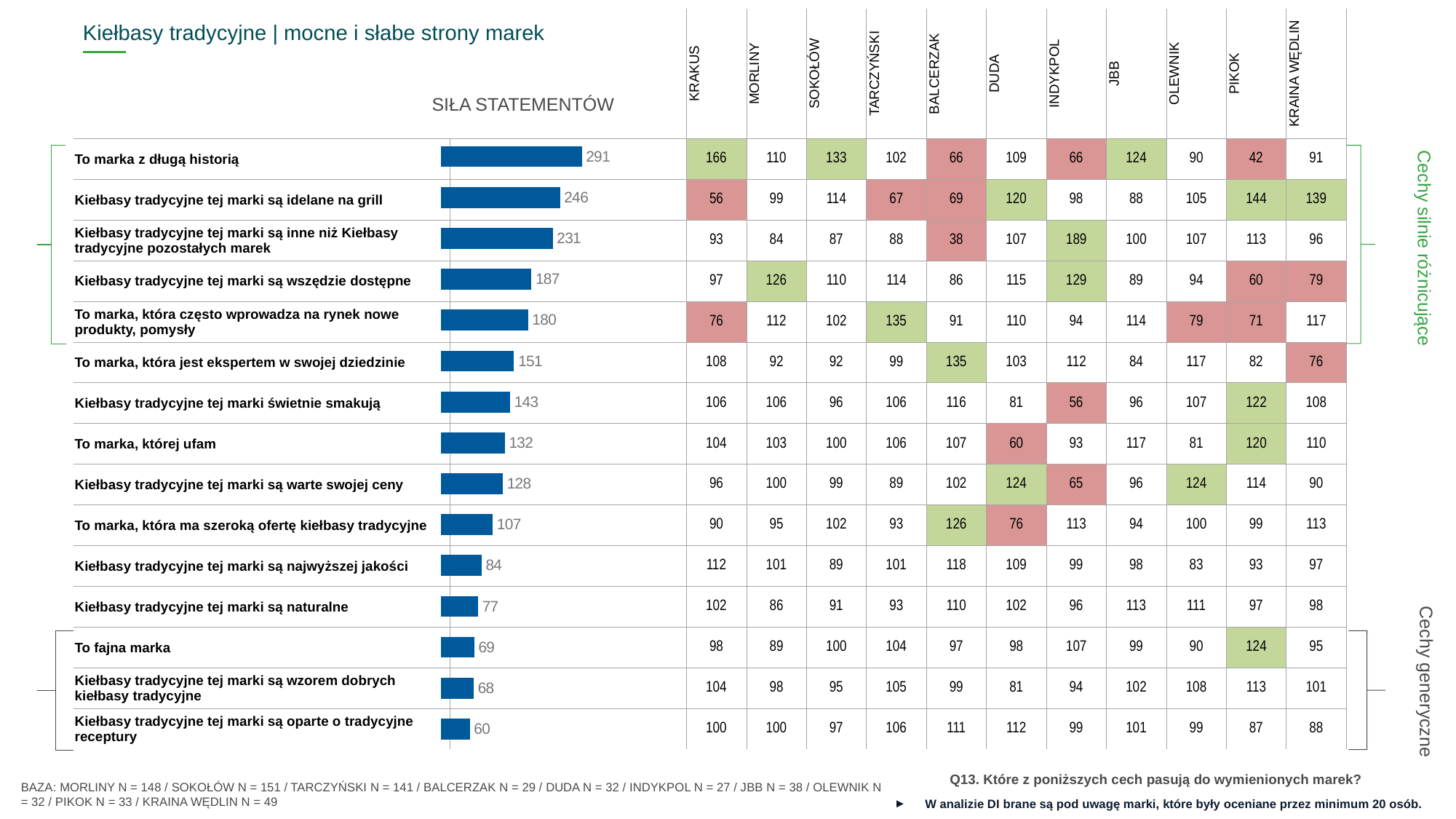

| ^TABDI^ | x | KRAKUS | MORLINY | SOKOŁÓW | TARCZYŃSKI | BALCERZAK | DUDA | INDYKPOL | JBB | OLEWNIK | PIKOK | KRAINA WĘDLIN |
| --- | --- | --- | --- | --- | --- | --- | --- | --- | --- | --- | --- | --- |
| To marka z długą historią |  | 166 | 110 | 133 | 102 | 66 | 109 | 66 | 124 | 90 | 42 | 91 |
| Kiełbasy tradycyjne tej marki są idelane na grill |  | 56 | 99 | 114 | 67 | 69 | 120 | 98 | 88 | 105 | 144 | 139 |
| Kiełbasy tradycyjne tej marki są inne niż Kiełbasy tradycyjne pozostałych marek |  | 93 | 84 | 87 | 88 | 38 | 107 | 189 | 100 | 107 | 113 | 96 |
| Kiełbasy tradycyjne tej marki są wszędzie dostępne |  | 97 | 126 | 110 | 114 | 86 | 115 | 129 | 89 | 94 | 60 | 79 |
| To marka, która często wprowadza na rynek nowe produkty, pomysły |  | 76 | 112 | 102 | 135 | 91 | 110 | 94 | 114 | 79 | 71 | 117 |
| To marka, która jest ekspertem w swojej dziedzinie |  | 108 | 92 | 92 | 99 | 135 | 103 | 112 | 84 | 117 | 82 | 76 |
| Kiełbasy tradycyjne tej marki świetnie smakują |  | 106 | 106 | 96 | 106 | 116 | 81 | 56 | 96 | 107 | 122 | 108 |
| To marka, której ufam |  | 104 | 103 | 100 | 106 | 107 | 60 | 93 | 117 | 81 | 120 | 110 |
| Kiełbasy tradycyjne tej marki są warte swojej ceny |  | 96 | 100 | 99 | 89 | 102 | 124 | 65 | 96 | 124 | 114 | 90 |
| To marka, która ma szeroką ofertę kiełbasy tradycyjne |  | 90 | 95 | 102 | 93 | 126 | 76 | 113 | 94 | 100 | 99 | 113 |
| Kiełbasy tradycyjne tej marki są najwyższej jakości |  | 112 | 101 | 89 | 101 | 118 | 109 | 99 | 98 | 83 | 93 | 97 |
| Kiełbasy tradycyjne tej marki są naturalne |  | 102 | 86 | 91 | 93 | 110 | 102 | 96 | 113 | 111 | 97 | 98 |
| To fajna marka |  | 98 | 89 | 100 | 104 | 97 | 98 | 107 | 99 | 90 | 124 | 95 |
| Kiełbasy tradycyjne tej marki są wzorem dobrych kiełbasy tradycyjne |  | 104 | 98 | 95 | 105 | 99 | 81 | 94 | 102 | 108 | 113 | 101 |
| Kiełbasy tradycyjne tej marki są oparte o tradycyjne receptury |  | 100 | 100 | 97 | 106 | 111 | 112 | 99 | 101 | 99 | 87 | 88 |

Kiełbasy tradycyjne | mocne i słabe strony marek
SIŁA STATEMENTÓW

### Chart

| Category | Seria 1 |
|---|---|
|  | 291.0 |
|  | 246.0 |
|  | 231.0 |
|  | 187.0 |
|  | 180.0 |
|  | 151.0 |
|  | 143.0 |
|  | 132.0 |
|  | 128.0 |
|  | 107.0 |
|  | 84.0 |
|  | 77.0 |
|  | 69.0 |
|  | 68.0 |
|  | 60.0 |

Cechy silnie różnicujące

Cechy generyczne
Q13. Które z poniższych cech pasują do wymienionych marek?

BAZA: MORLINY N = 148 / SOKOŁÓW N = 151 / TARCZYŃSKI N = 141 / BALCERZAK N = 29 / DUDA N = 32 / INDYKPOL N = 27 / JBB N = 38 / OLEWNIK N = 32 / PIKOK N = 33 / KRAINA WĘDLIN N = 49
W analizie DI brane są pod uwagę marki, które były oceniane przez minimum 20 osób.